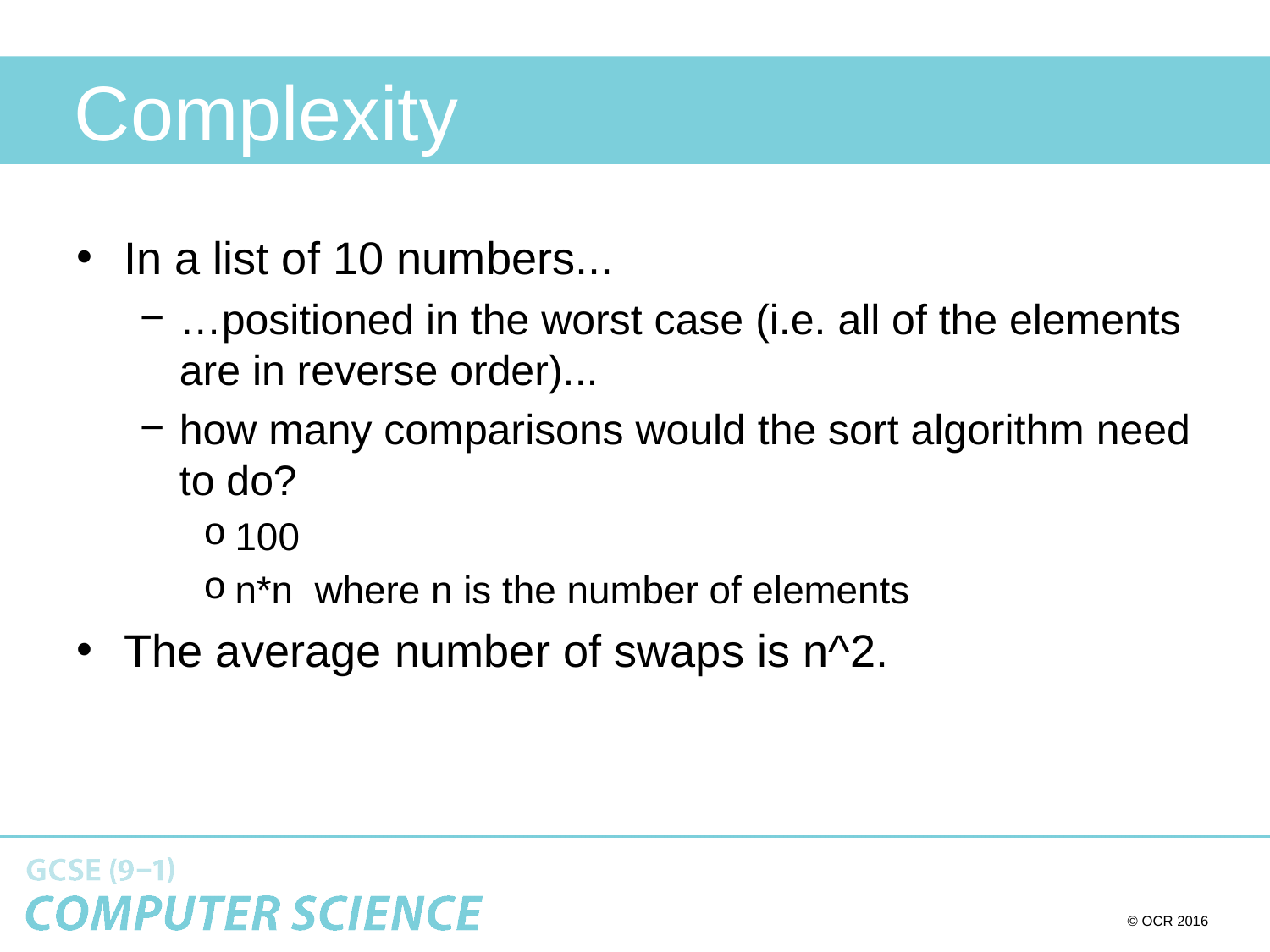

# Complexity
In a list of 10 numbers...
…positioned in the worst case (i.e. all of the elements are in reverse order)...
how many comparisons would the sort algorithm need to do?
100
n*n  where n is the number of elements
The average number of swaps is n^2.